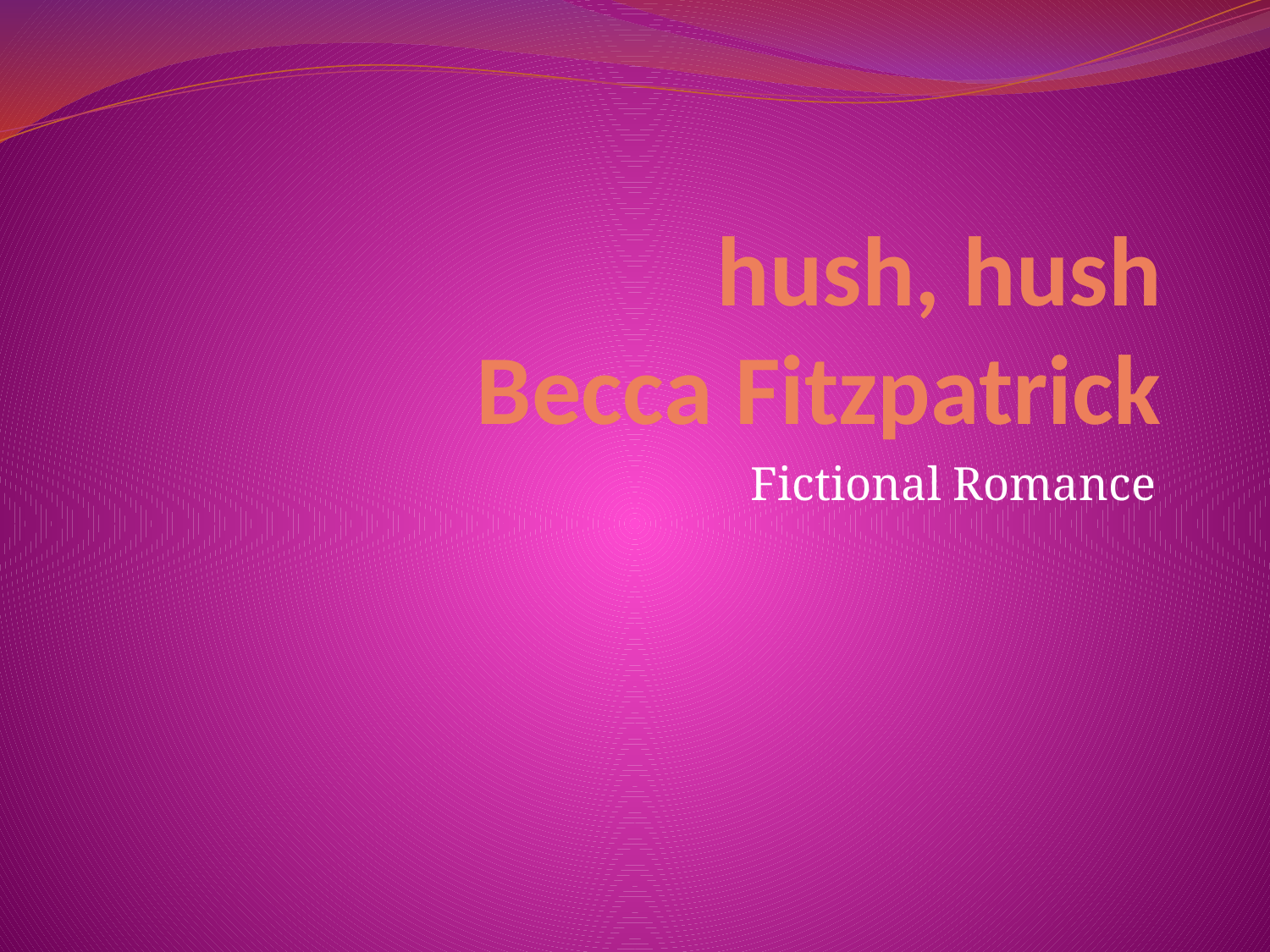

# hush, hush Becca Fitzpatrick
Fictional Romance